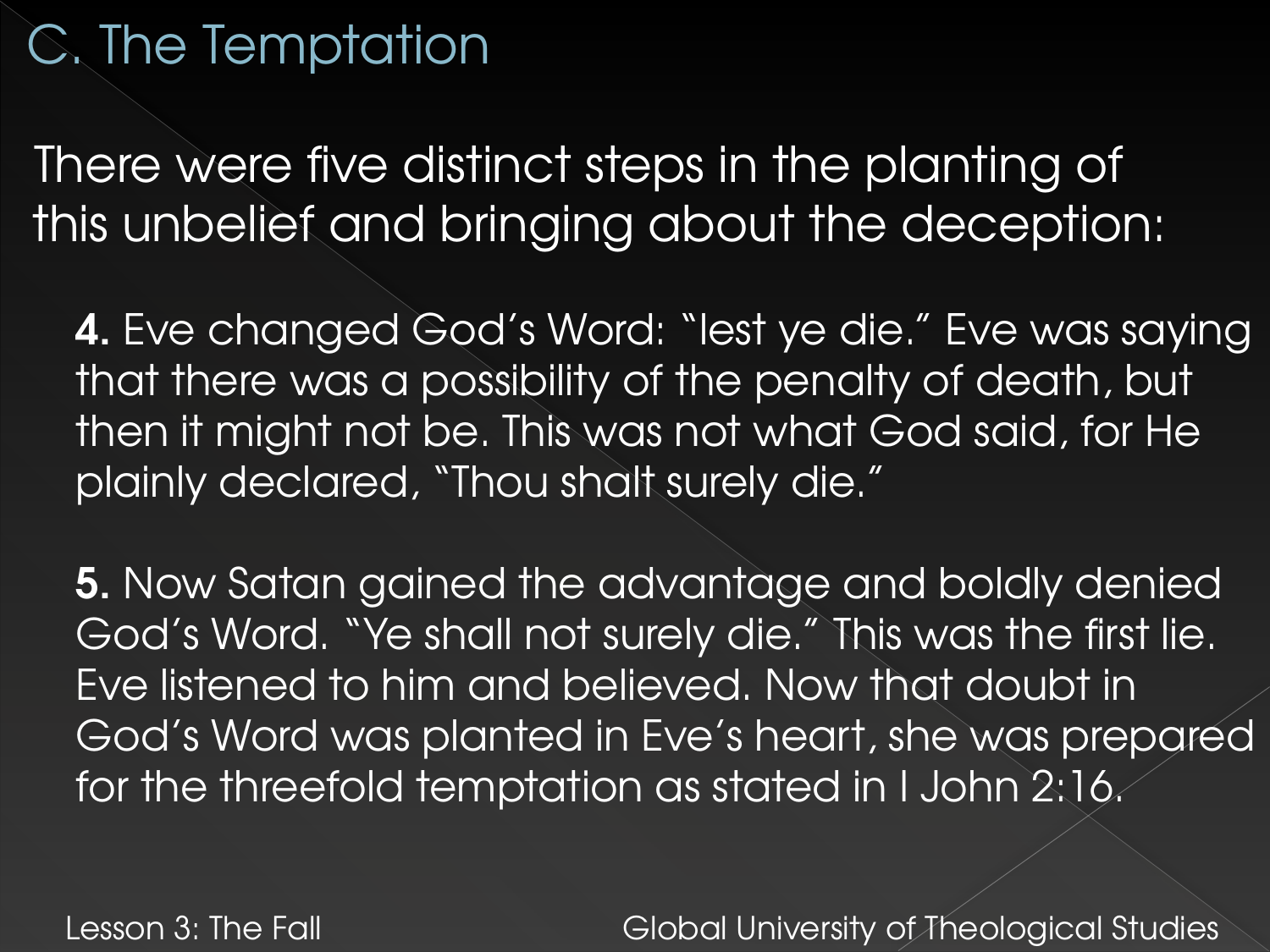

# C. The Temptation
    There were five distinct steps in the planting of this unbelief and bringing about the deception:
4. Eve changed God’s Word: “lest ye die.” Eve was saying that there was a possibility of the penalty of death, but then it might not be. This was not what God said, for He plainly declared, “Thou shalt surely die.”

5. Now Satan gained the advantage and boldly denied God’s Word. “Ye shall not surely die.” This was the first lie. Eve listened to him and believed. Now that doubt in God’s Word was planted in Eve’s heart, she was prepared for the threefold temptation as stated in I John 2:16.
Lesson 3: The Fall                                  Global University of Theological Studies